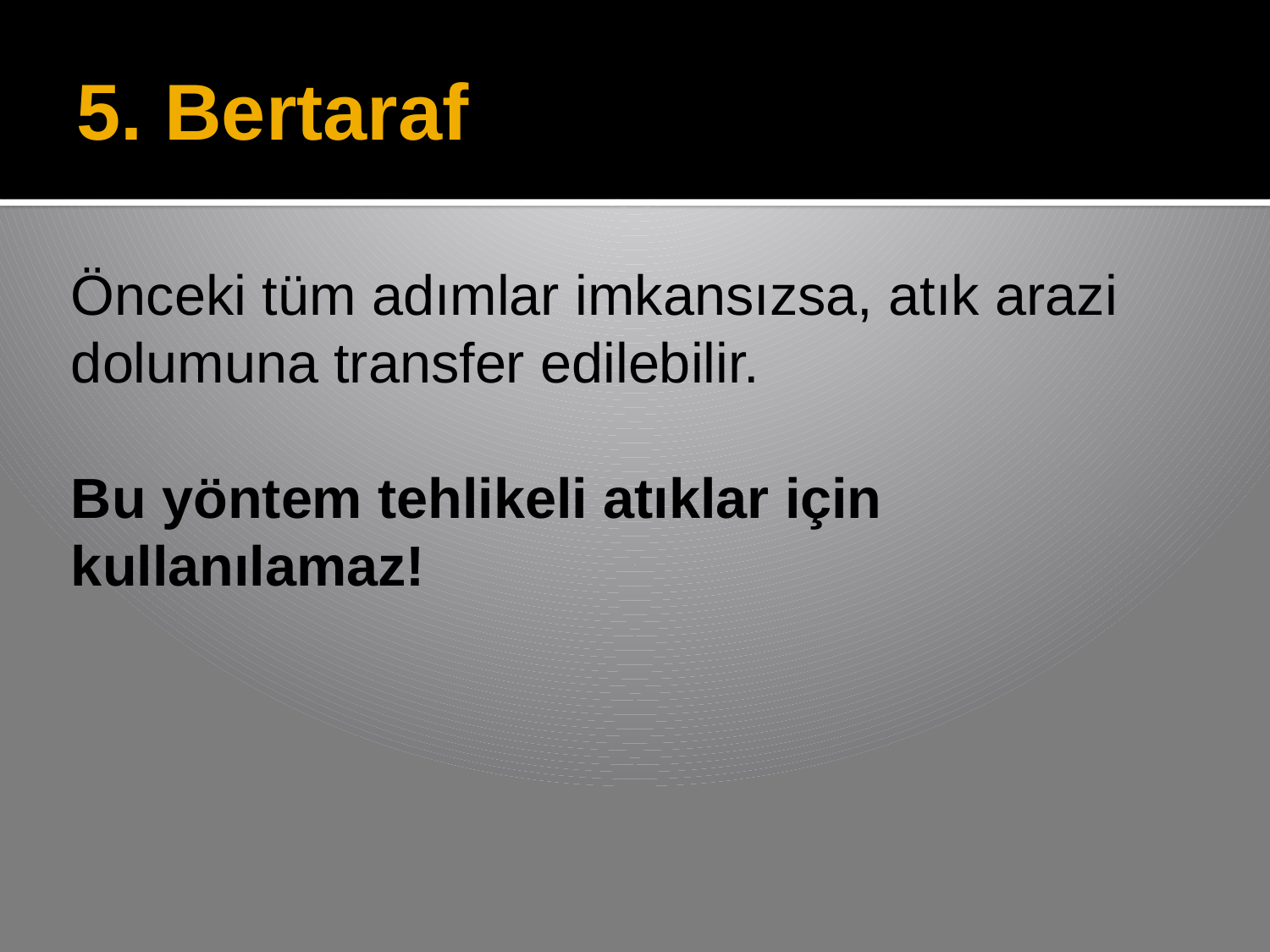

# 5. Bertaraf
Önceki tüm adımlar imkansızsa, atık arazi dolumuna transfer edilebilir.

Bu yöntem tehlikeli atıklar için kullanılamaz!